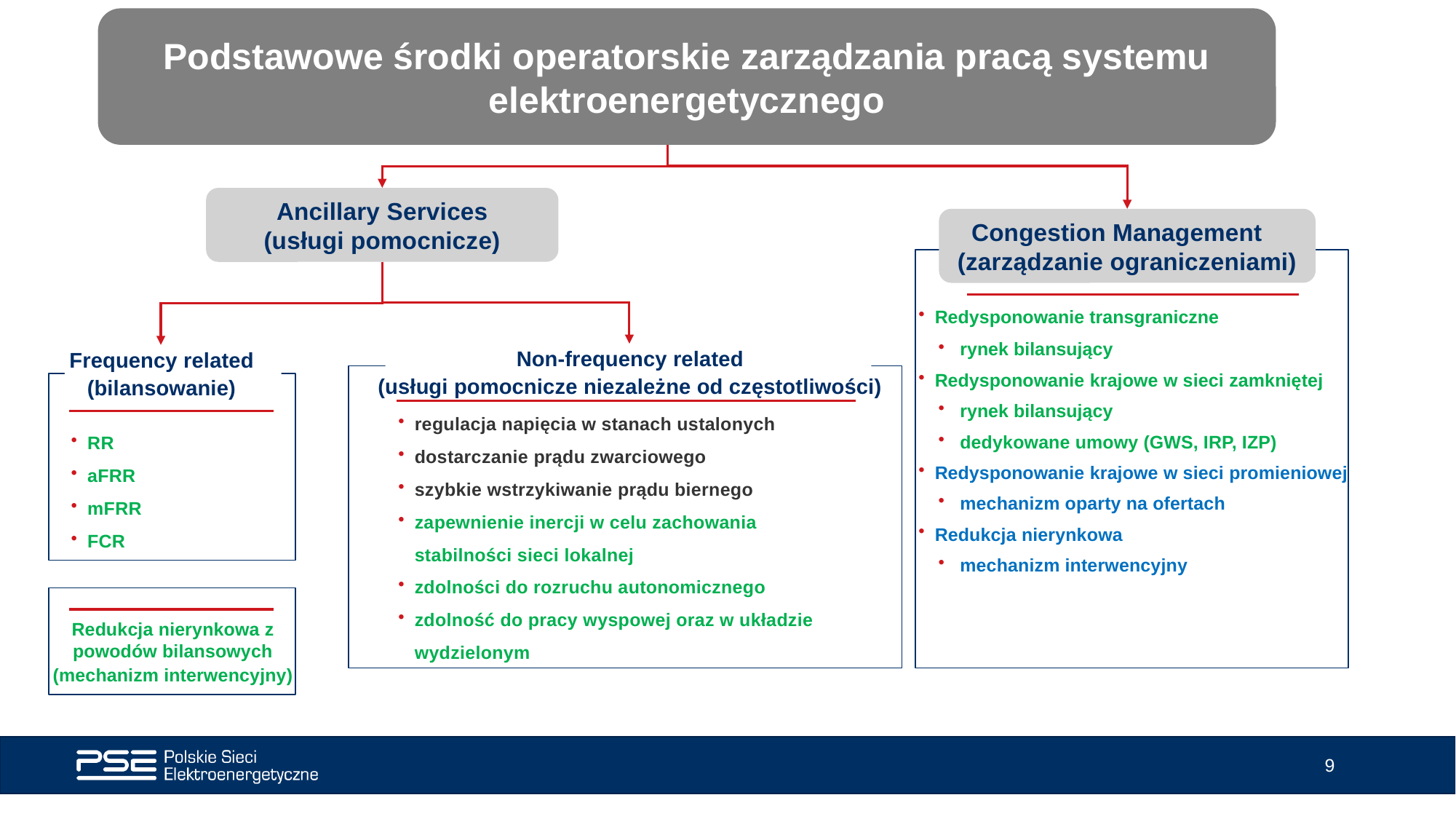

Podstawowe środki operatorskie zarządzania pracą systemu elektroenergetycznego
Ancillary Services
(usługi pomocnicze)
Congestion Management
(zarządzanie ograniczeniami)

Redysponowanie transgraniczne
rynek bilansujący
Redysponowanie krajowe w sieci zamkniętej
rynek bilansujący
dedykowane umowy (GWS, IRP, IZP)
Redysponowanie krajowe w sieci promieniowej
mechanizm oparty na ofertach
Redukcja nierynkowa
mechanizm interwencyjny

Frequency related
(bilansowanie)

RR
aFRR
mFRR
FCR

Non-frequency related
(usługi pomocnicze niezależne od częstotliwości)

regulacja napięcia w stanach ustalonych
dostarczanie prądu zwarciowego
szybkie wstrzykiwanie prądu biernego
zapewnienie inercji w celu zachowania stabilności sieci lokalnej
zdolności do rozruchu autonomicznego
zdolność do pracy wyspowej oraz w układzie wydzielonym

Redukcja nierynkowa z powodów bilansowych
(mechanizm interwencyjny)